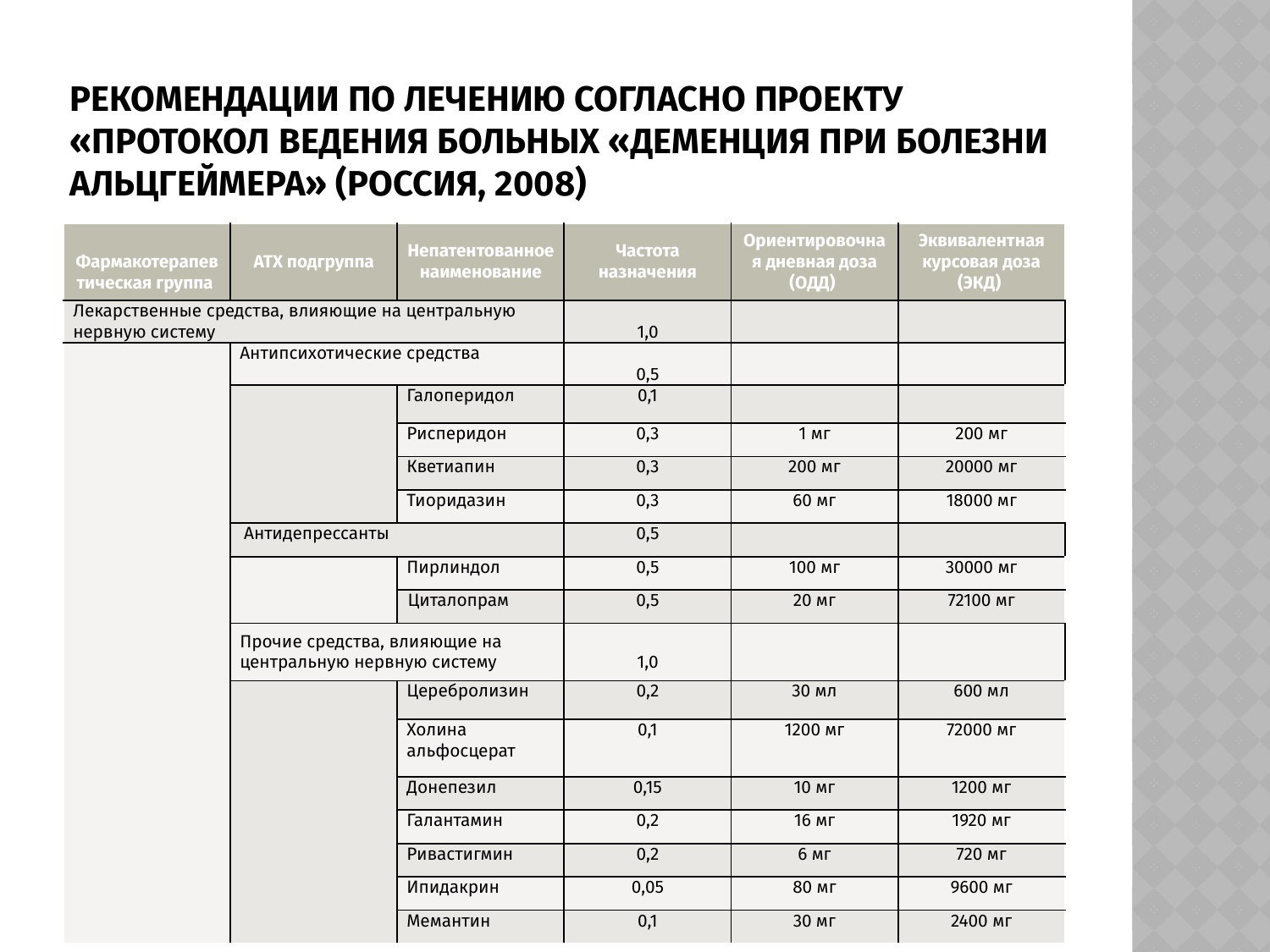

# Рекомендации по лечению согласно проекту «Протокол ведения больных «Деменция при болезни Альцгеймера» (Россия, 2008)
| Фармакотерапевтическая группа | АТХ подгруппа | Непатентованное наименование | Частота назначения | Ориентировочная дневная доза (ОДД) | Эквивалентная курсовая доза (ЭКД) |
| --- | --- | --- | --- | --- | --- |
| Лекарственные средства, влияющие на центральную нервную систему |  |  | 1,0 |  |  |
|  | Антипсихотические средства |  | 0,5 |  |  |
|  |  | Галоперидол | 0,1 |  |  |
|  |  | Рисперидон | 0,3 | 1 мг | 200 мг |
|  |  | Кветиапин | 0,3 | 200 мг | 20000 мг |
|  |  | Тиоридазин | 0,3 | 60 мг | 18000 мг |
|  | Антидепрессанты |  | 0,5 |  |  |
|  |  | Пирлиндол | 0,5 | 100 мг | 30000 мг |
|  |  | Циталопрам | 0,5 | 20 мг | 72100 мг |
|  | Прочие средства, влияющие на центральную нервную систему |  | 1,0 |  |  |
|  |  | Церебролизин | 0,2 | 30 мл | 600 мл |
|  |  | Холина альфосцерат | 0,1 | 1200 мг | 72000 мг |
|  |  | Донепезил | 0,15 | 10 мг | 1200 мг |
|  |  | Галантамин | 0,2 | 16 мг | 1920 мг |
|  |  | Ривастигмин | 0,2 | 6 мг | 720 мг |
|  |  | Ипидакрин | 0,05 | 80 мг | 9600 мг |
|  |  | Мемантин | 0,1 | 30 мг | 2400 мг |